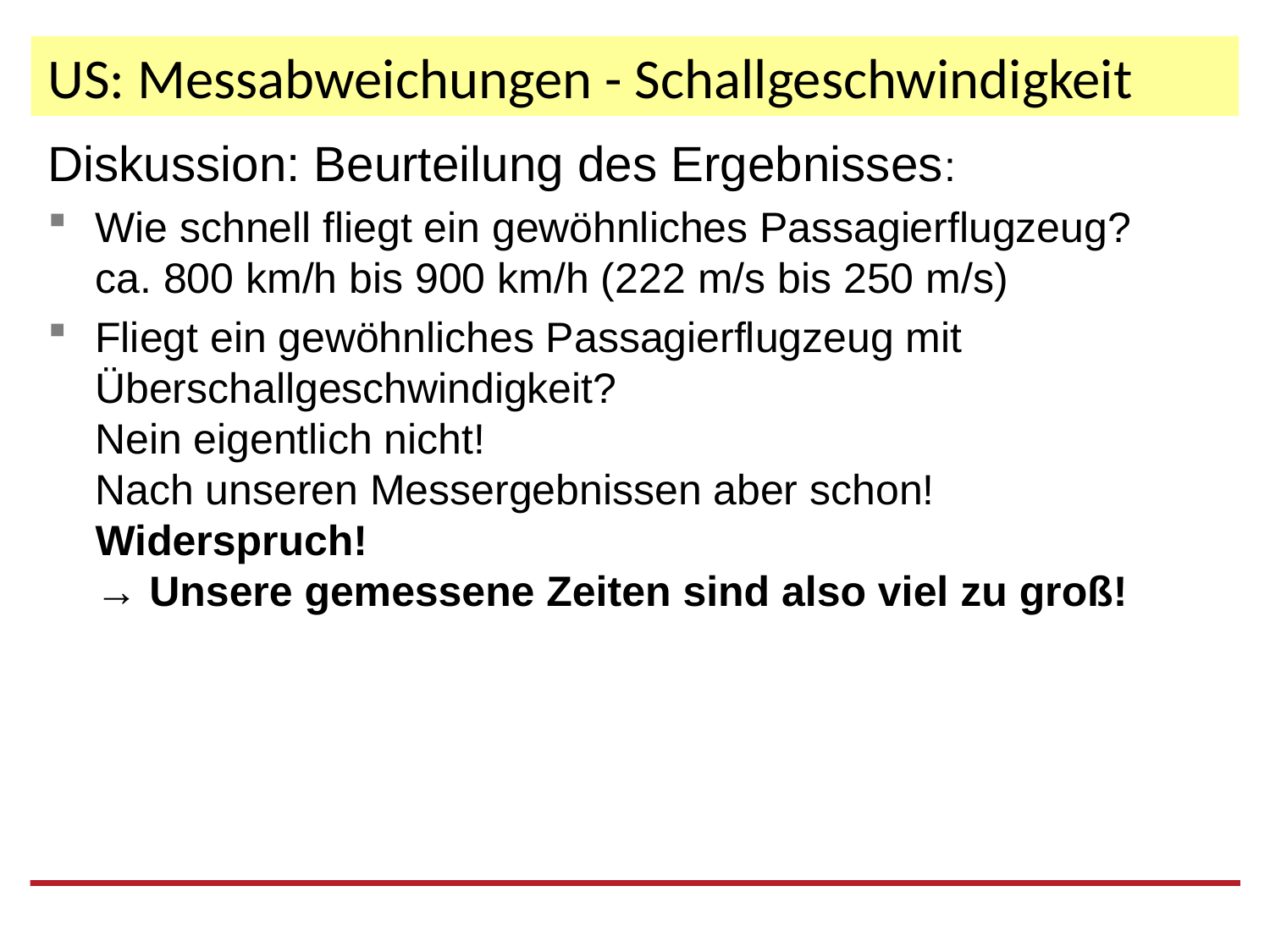

# US: Messabweichungen - Schallgeschwindigkeit
Diskussion: Beurteilung des Ergebnisses:
Wie schnell fliegt ein gewöhnliches Passagierflugzeug?
ca. 800 km/h bis 900 km/h (222 m/s bis 250 m/s)
Fliegt ein gewöhnliches Passagierflugzeug mit Überschallgeschwindigkeit?
Nein eigentlich nicht!
Nach unseren Messergebnissen aber schon!
Widerspruch!
→ Unsere gemessene Zeiten sind also viel zu groß!